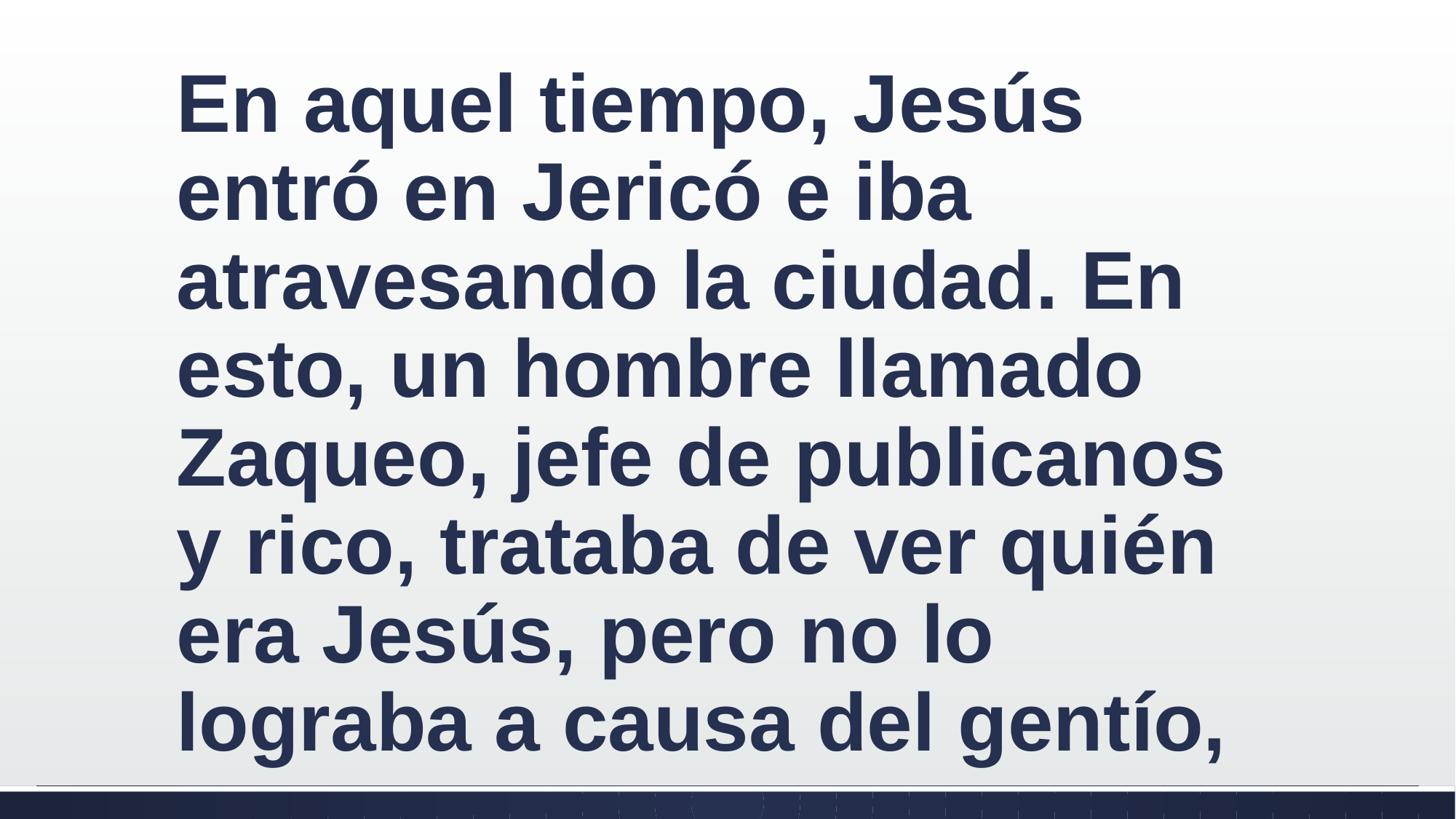

#
En aquel tiempo, Jesús entró en Jericó e iba atravesando la ciudad. En esto, un hombre llamado Zaqueo, jefe de publicanos y rico, trataba de ver quién era Jesús, pero no lo lograba a causa del gentío,